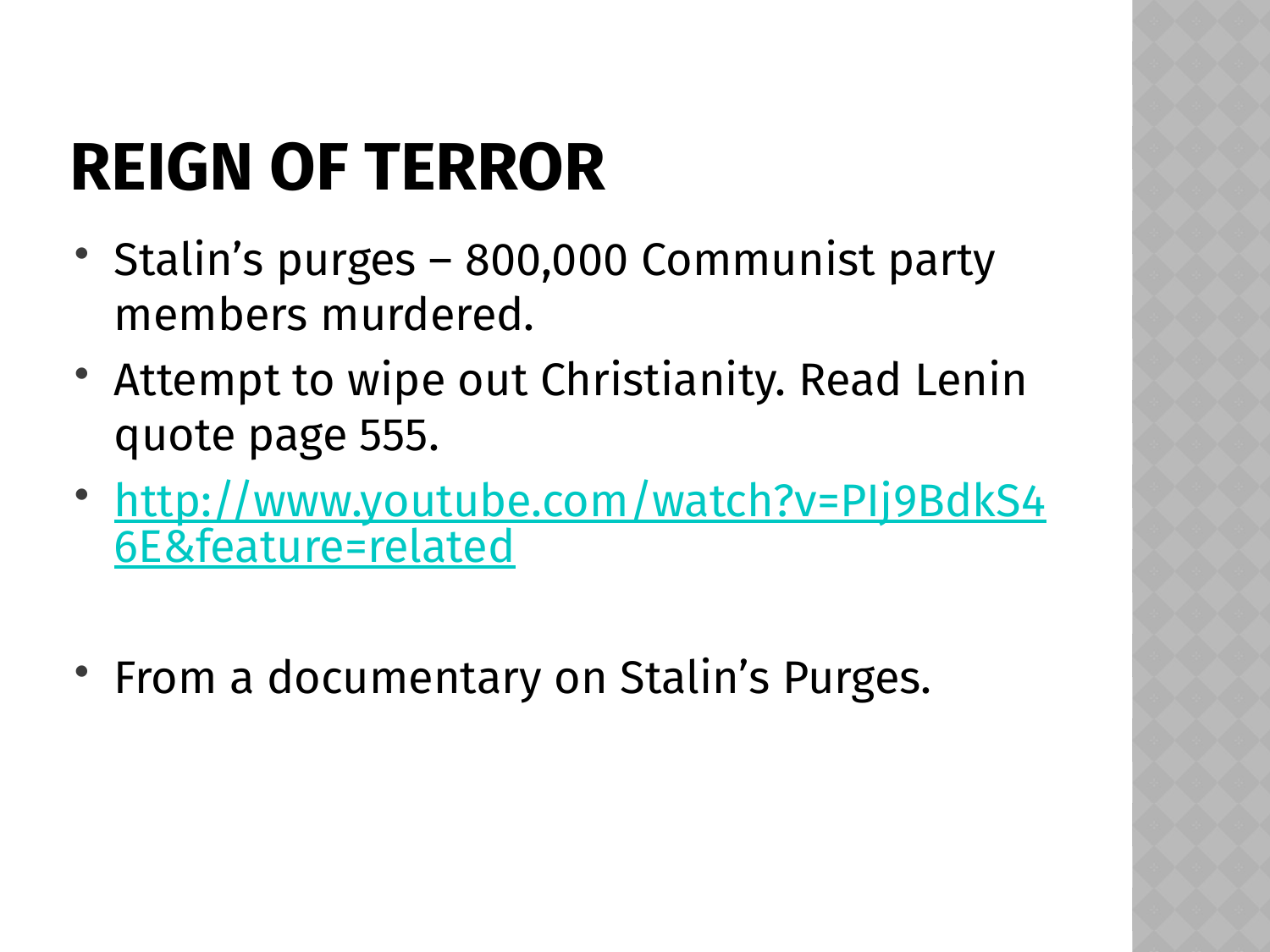

# Reign of terror
Stalin’s purges – 800,000 Communist party members murdered.
Attempt to wipe out Christianity. Read Lenin quote page 555.
http://www.youtube.com/watch?v=PIj9BdkS46E&feature=related

From a documentary on Stalin’s Purges.